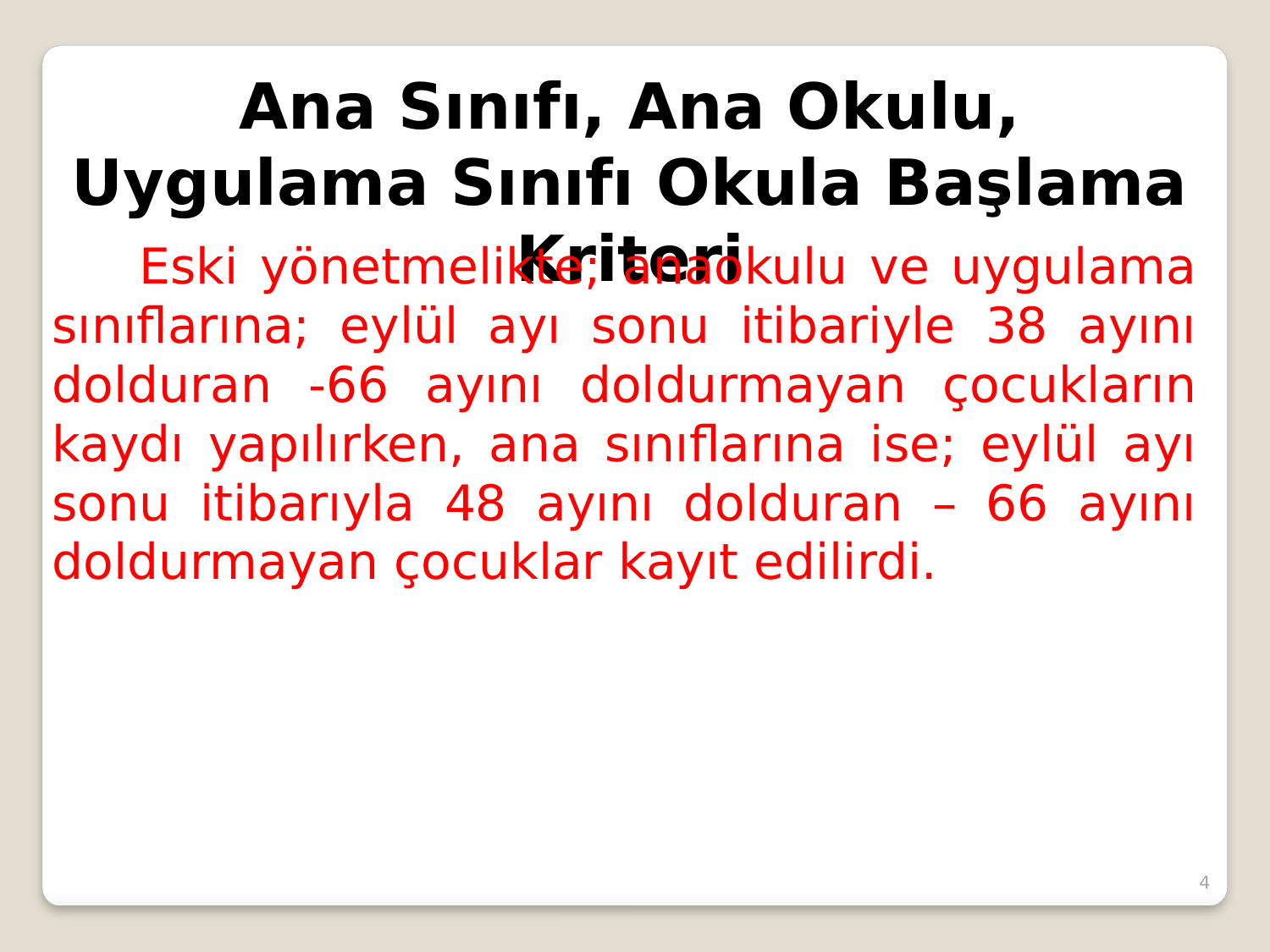

Ana Sınıfı, Ana Okulu, Uygulama Sınıfı Okula Başlama Kriteri

    Eski yönetmelikte; anaokulu ve uygulama sınıflarına; eylül ayı sonu itibariyle 38 ayını dolduran -66 ayını doldurmayan çocukların kaydı yapılırken, ana sınıflarına ise; eylül ayı sonu itibarıyla 48 ayını dolduran – 66 ayını doldurmayan çocuklar kayıt edilirdi.

4